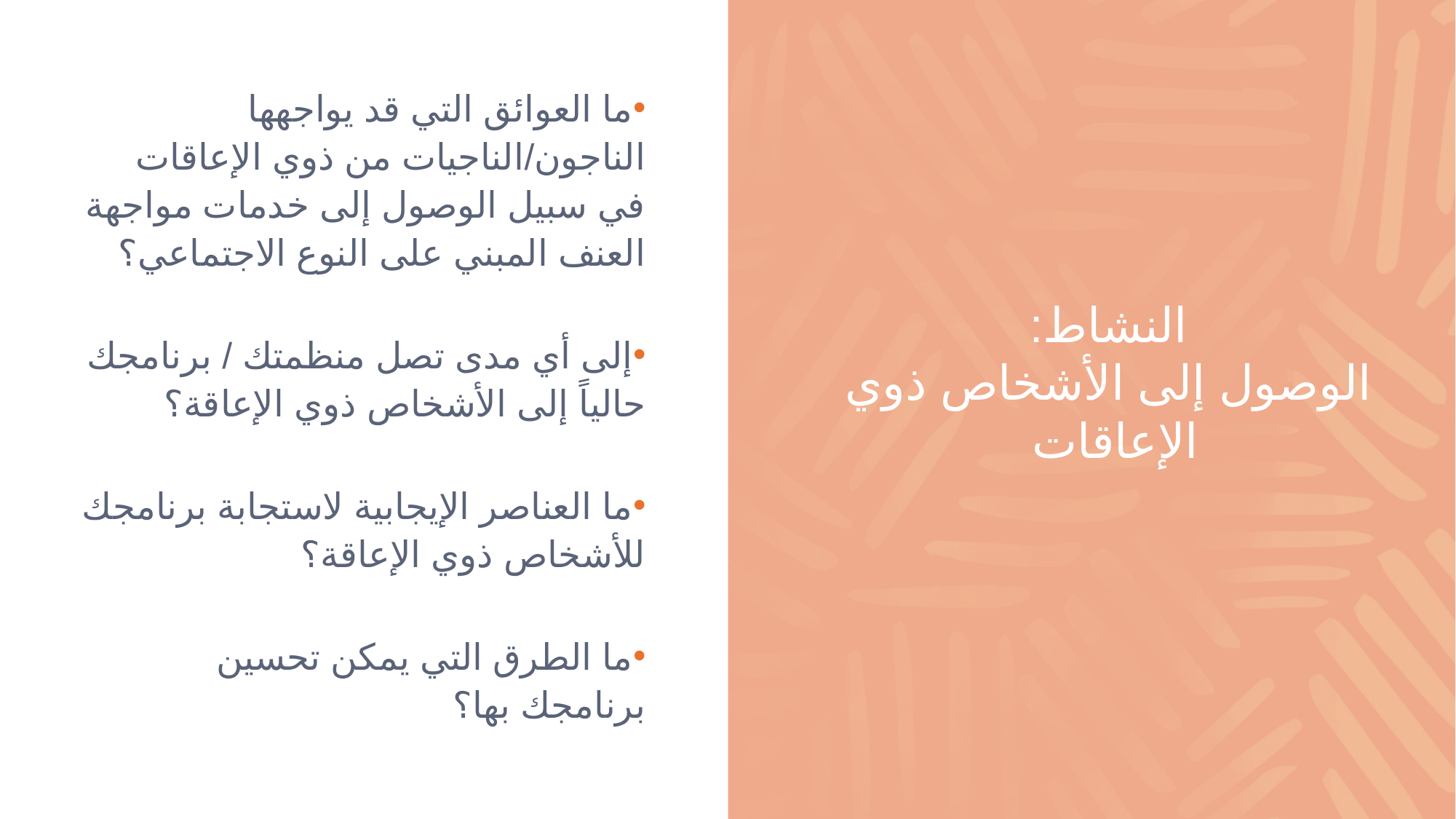

ما العوائق التي قد يواجهها الناجون/الناجيات من ذوي الإعاقات في سبيل الوصول إلى خدمات مواجهة العنف المبني على النوع الاجتماعي؟
إلى أي مدى تصل منظمتك / برنامجك حالياً إلى الأشخاص ذوي الإعاقة؟
ما العناصر الإيجابية لاستجابة برنامجك للأشخاص ذوي الإعاقة؟
ما الطرق التي يمكن تحسين برنامجك بها؟

# النشاط: الوصول إلى الأشخاص ذوي الإعاقات